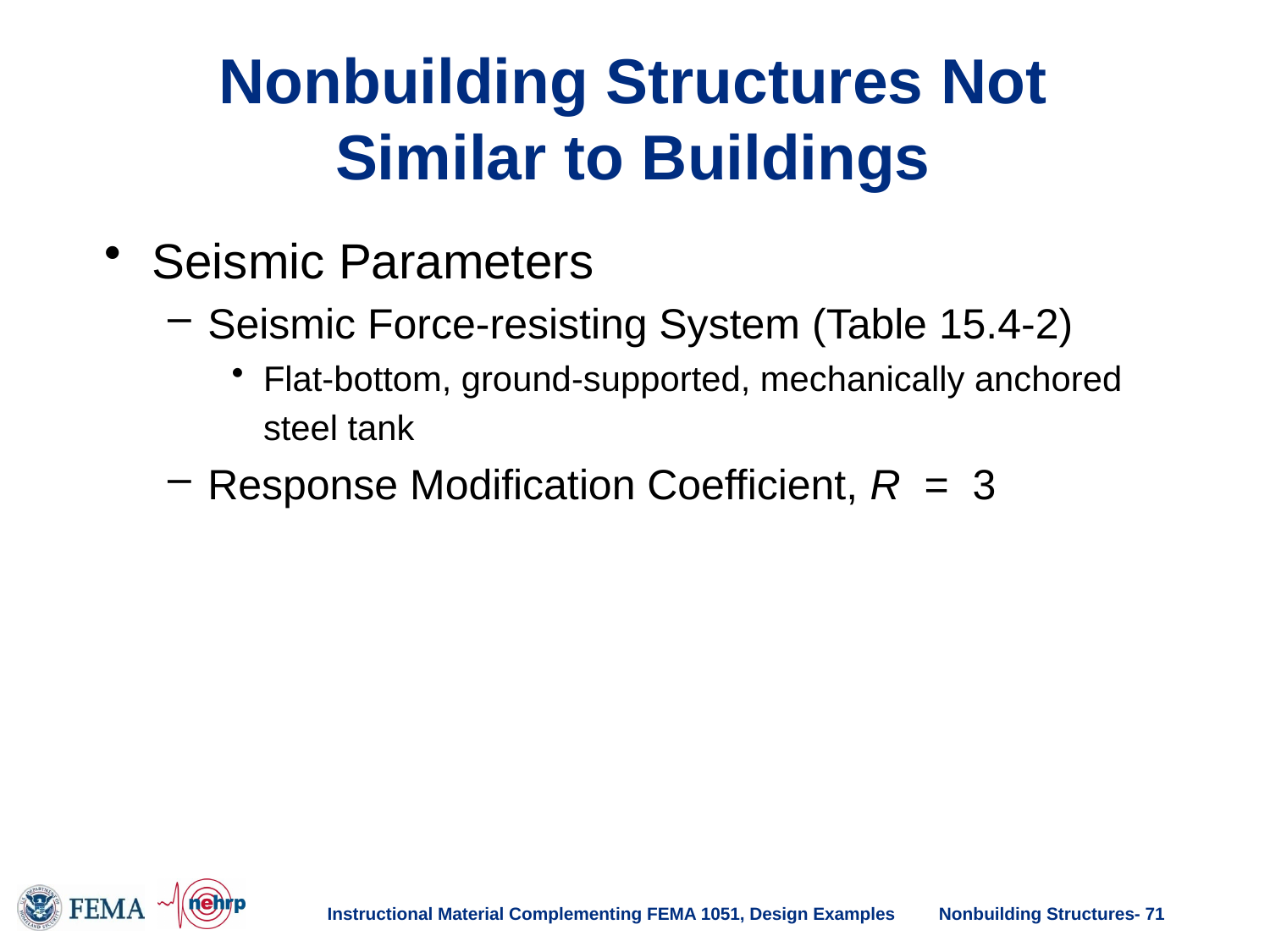

# Nonbuilding Structures Not Similar to Buildings
Seismic Parameters
Seismic Force-resisting System (Table 15.4-2)
Flat-bottom, ground-supported, mechanically anchored steel tank
Response Modification Coefficient, R  =  3
Instructional Material Complementing FEMA 1051, Design Examples
Nonbuilding Structures- 71